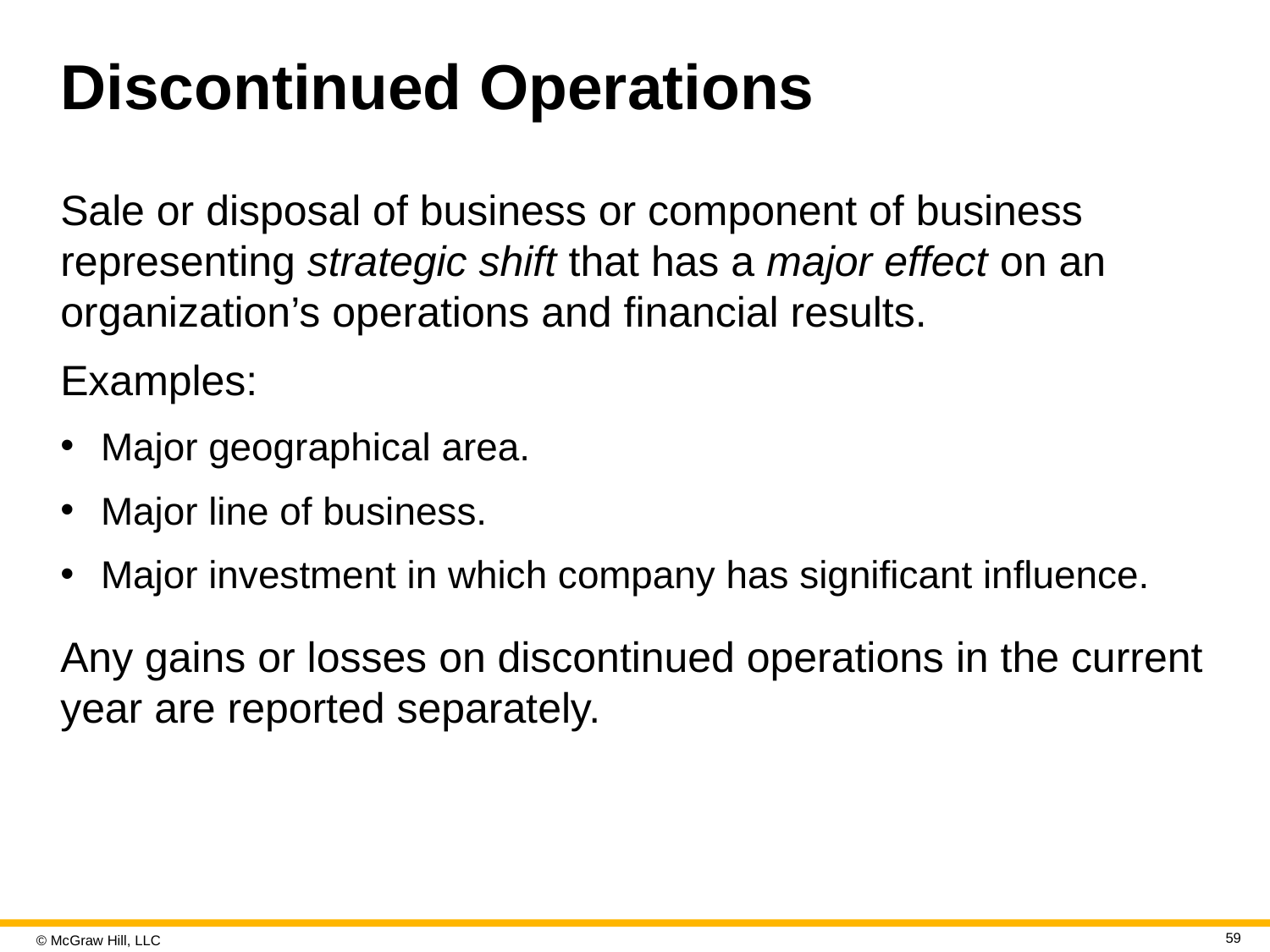

# Discontinued Operations
Sale or disposal of business or component of business representing strategic shift that has a major effect on an organization’s operations and financial results.
Examples:
Major geographical area.
Major line of business.
Major investment in which company has significant influence.
Any gains or losses on discontinued operations in the current year are reported separately.
59